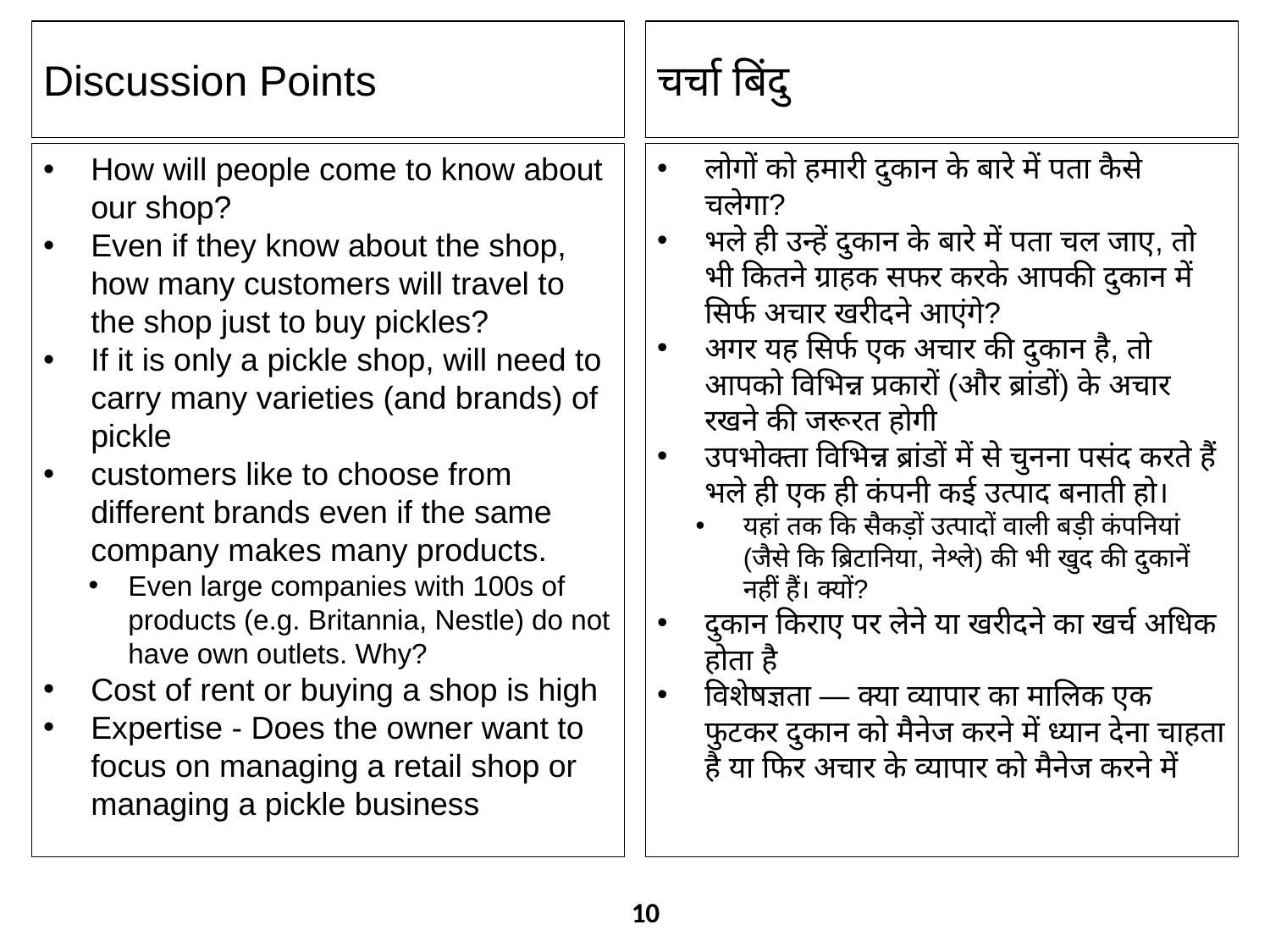

Discussion Points
चर्चा बिंदु
How will people come to know about our shop?
Even if they know about the shop, how many customers will travel to the shop just to buy pickles?
If it is only a pickle shop, will need to carry many varieties (and brands) of pickle
customers like to choose from different brands even if the same company makes many products.
Even large companies with 100s of products (e.g. Britannia, Nestle) do not have own outlets. Why?
Cost of rent or buying a shop is high
Expertise - Does the owner want to focus on managing a retail shop or managing a pickle business
लोगों को हमारी दुकान के बारे में पता कैसे चलेगा?
भले ही उन्हें दुकान के बारे में पता चल जाए, तो भी कितने ग्राहक सफर करके आपकी दुकान में सिर्फ अचार खरीदने आएंगे?
अगर यह सिर्फ एक अचार की दुकान है, तो आपको विभिन्न प्रकारों (और ब्रांडों) के अचार रखने की जरूरत होगी
उपभोक्ता विभिन्न ब्रांडों में से चुनना पसंद करते हैं भले ही एक ही कंपनी कई उत्पाद बनाती हो।
यहां तक कि सैकड़ों उत्पादों वाली बड़ी कंपनियां (जैसे कि ब्रिटानिया, नेश्ले) की भी खुद की दुकानें नहीं हैं। क्यों?
दुकान किराए पर लेने या खरीदने का खर्च अधिक होता है
विशेषज्ञता — क्या व्यापार का मालिक एक फुटकर दुकान को मैनेज करने में ध्यान देना चाहता है या फिर अचार के व्यापार को मैनेज करने में
10